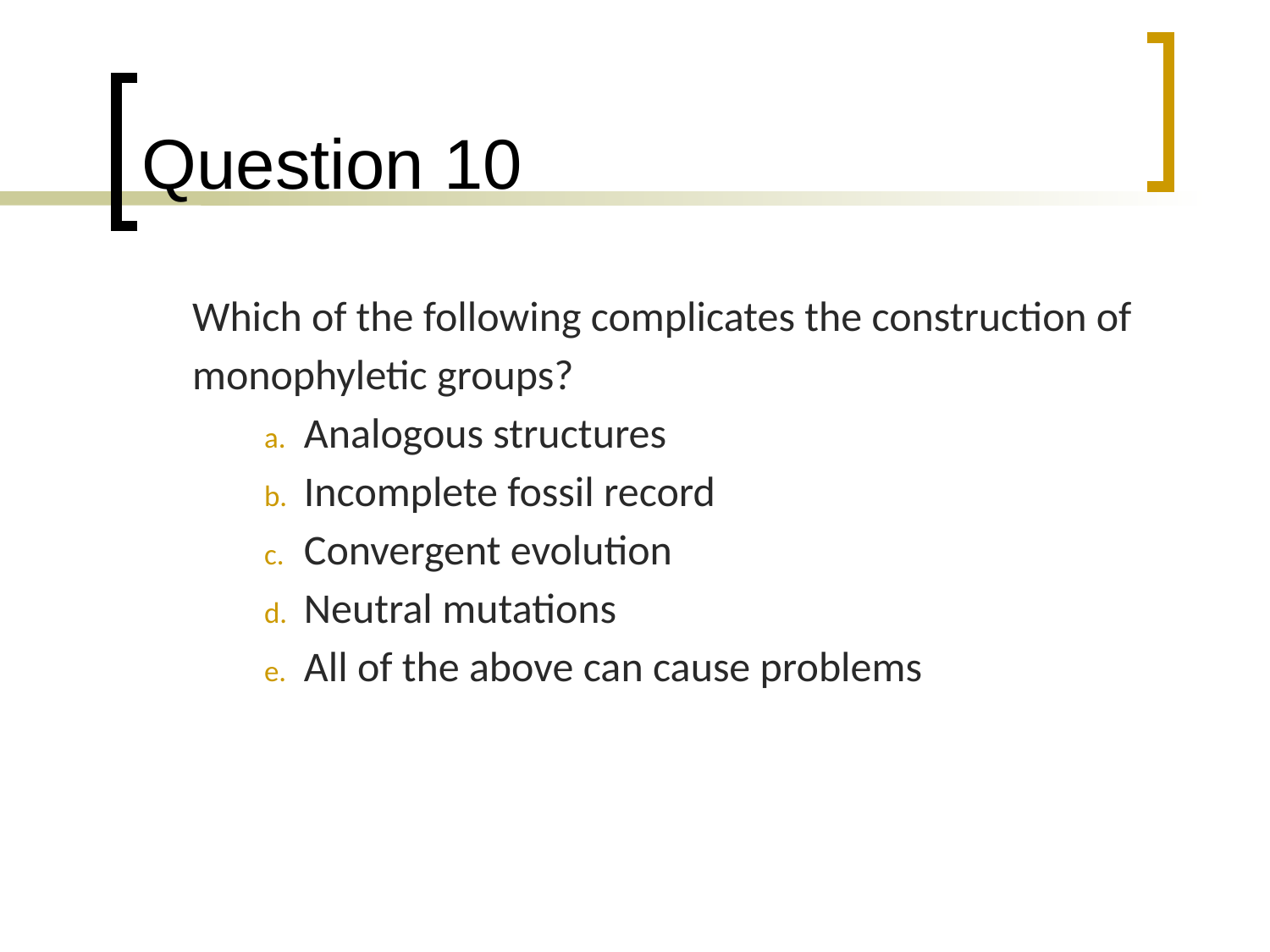

# Question 10
	Which of the following complicates the construction of monophyletic groups?
Analogous structures
Incomplete fossil record
Convergent evolution
Neutral mutations
All of the above can cause problems